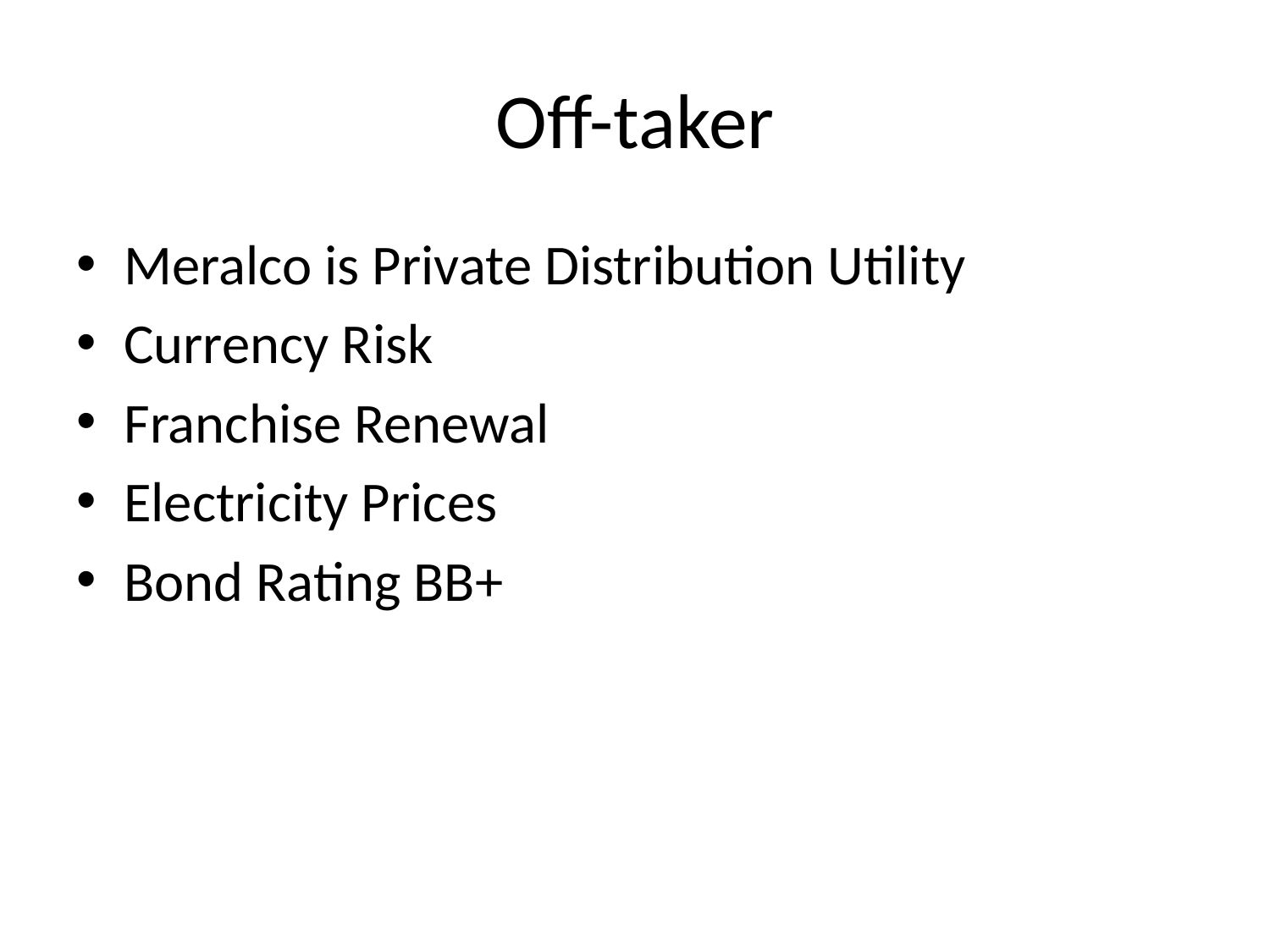

# Off-taker
Meralco is Private Distribution Utility
Currency Risk
Franchise Renewal
Electricity Prices
Bond Rating BB+